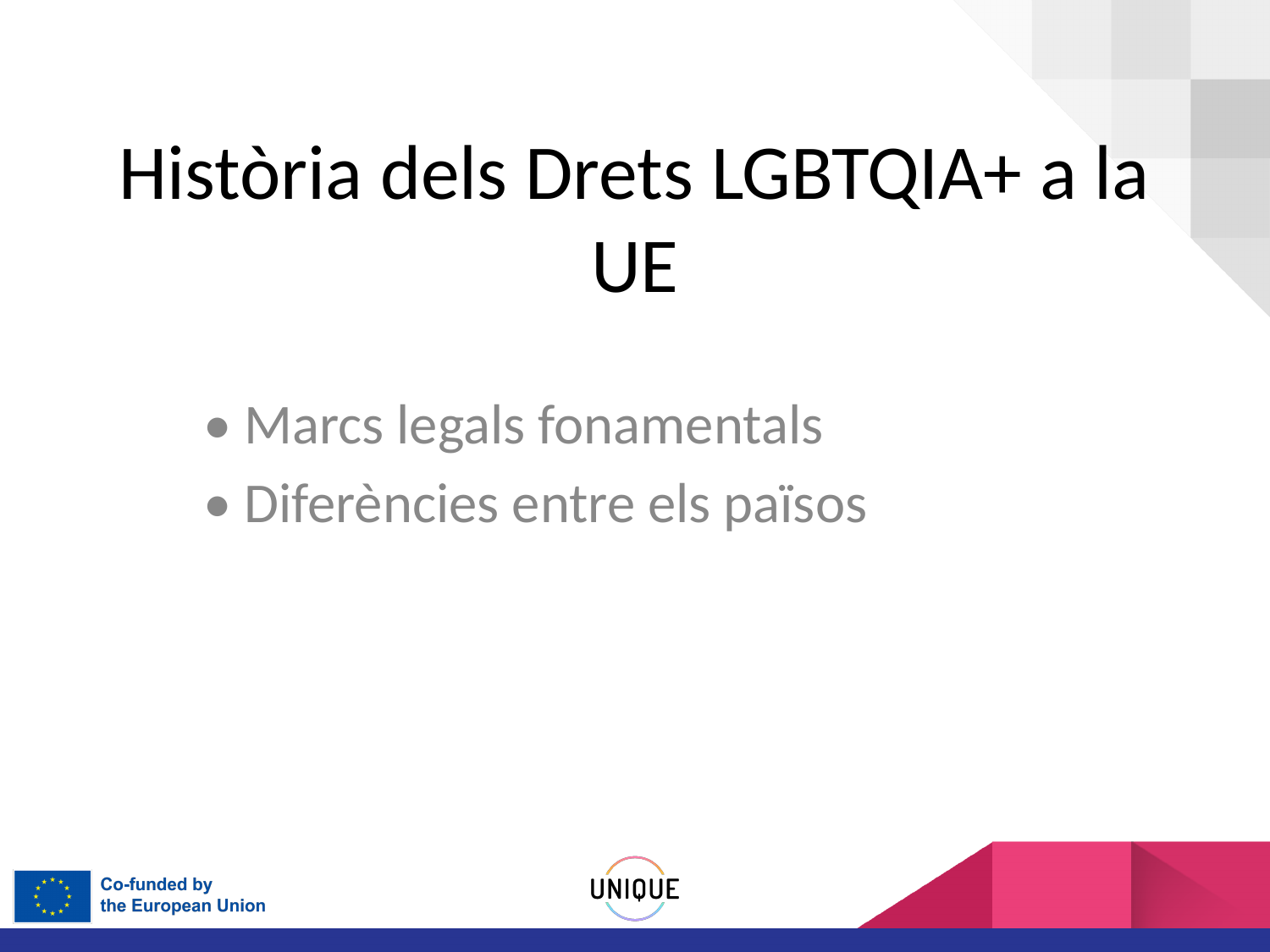

# Història dels Drets LGBTQIA+ a la UE
• Marcs legals fonamentals
• Diferències entre els països